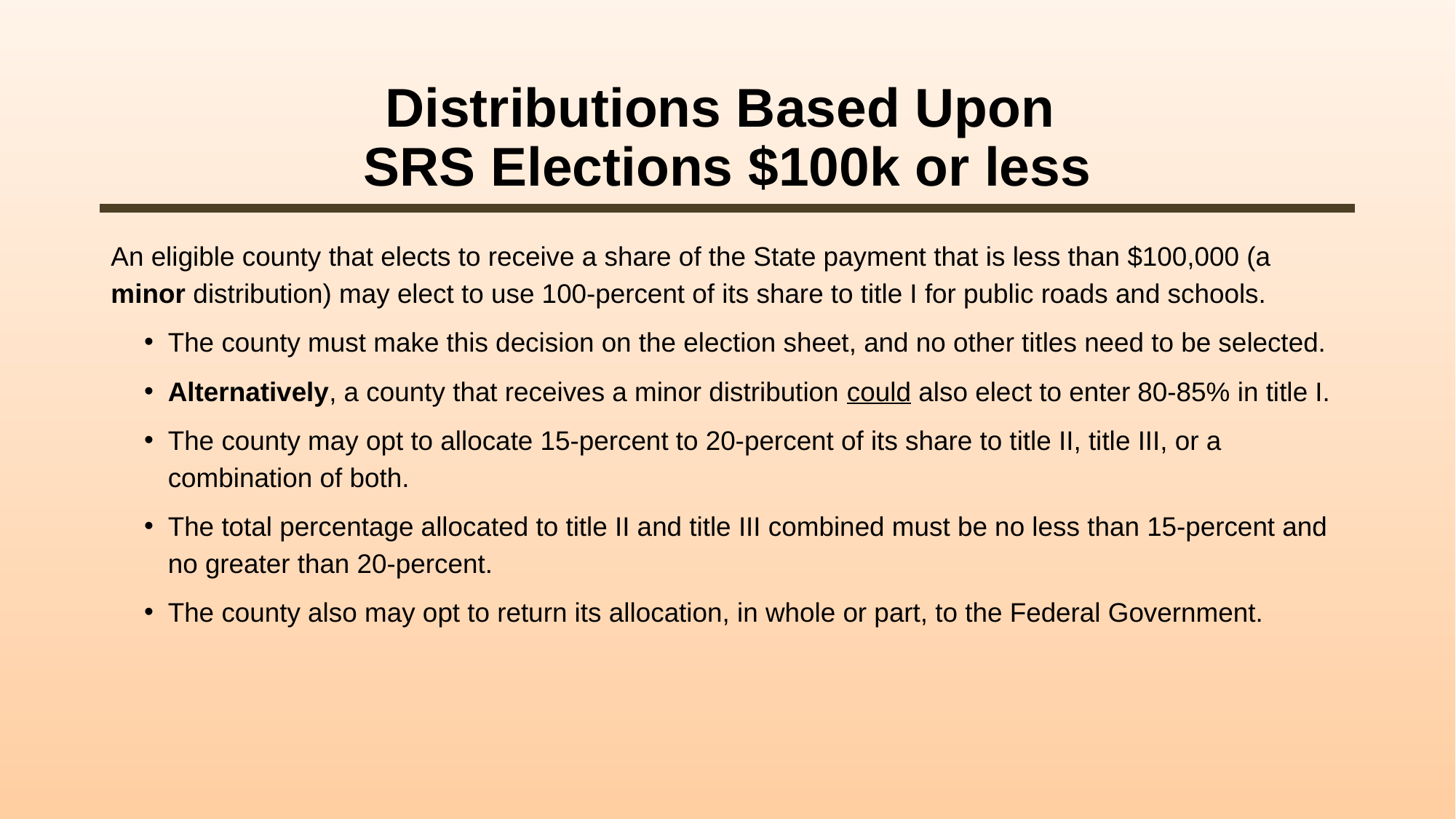

# Distributions Based Upon SRS Elections $100k or less
An eligible county that elects to receive a share of the State payment that is less than $100,000 (a minor distribution) may elect to use 100-percent of its share to title I for public roads and schools.
The county must make this decision on the election sheet, and no other titles need to be selected.
Alternatively, a county that receives a minor distribution could also elect to enter 80-85% in title I.
The county may opt to allocate 15-percent to 20-percent of its share to title II, title III, or a combination of both.
The total percentage allocated to title II and title III combined must be no less than 15-percent and no greater than 20-percent.
The county also may opt to return its allocation, in whole or part, to the Federal Government.